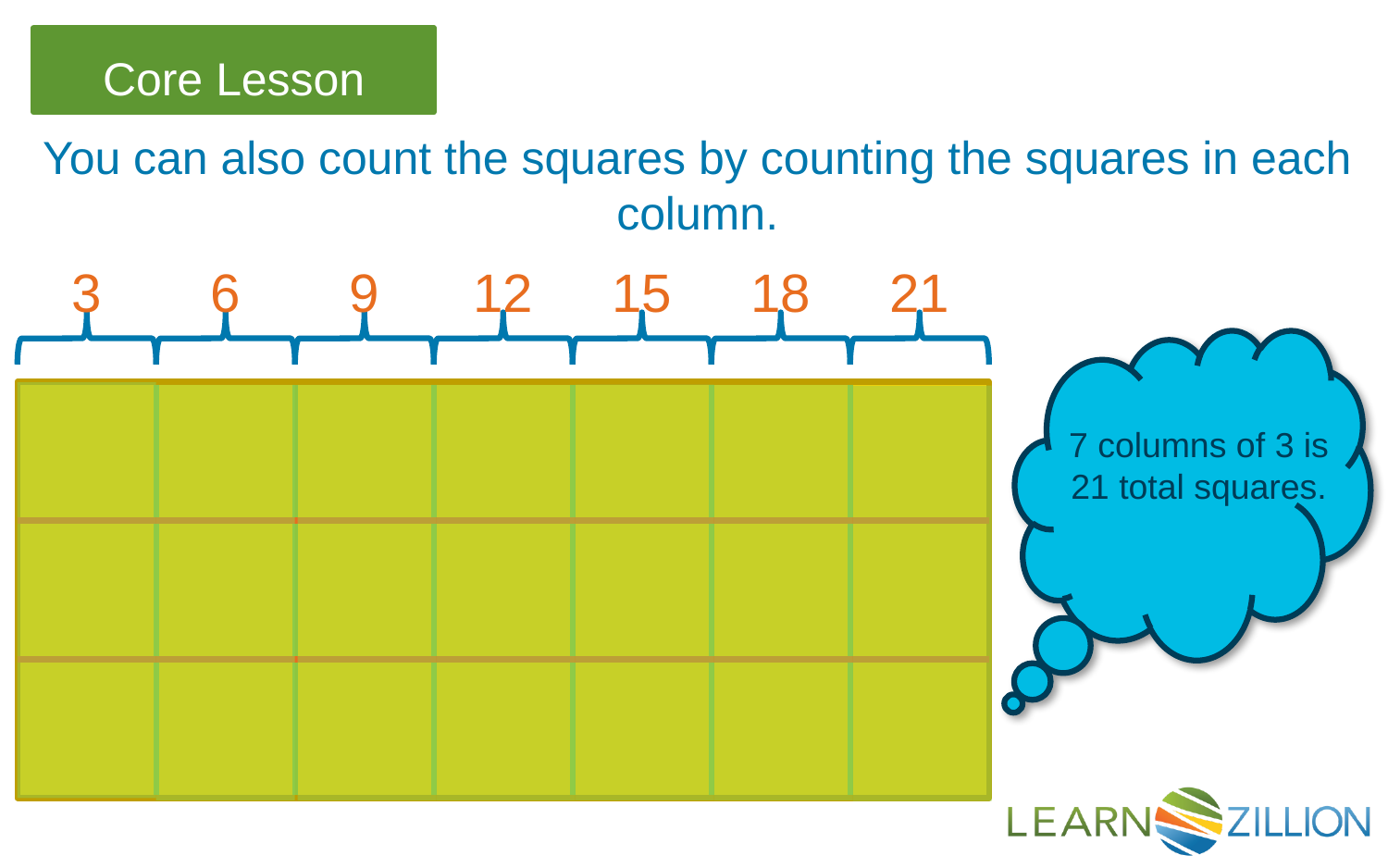

You can also count the squares by counting the squares in each column.
3
6
9
12
15
18
21

7 columns of 3 is 21 total squares.